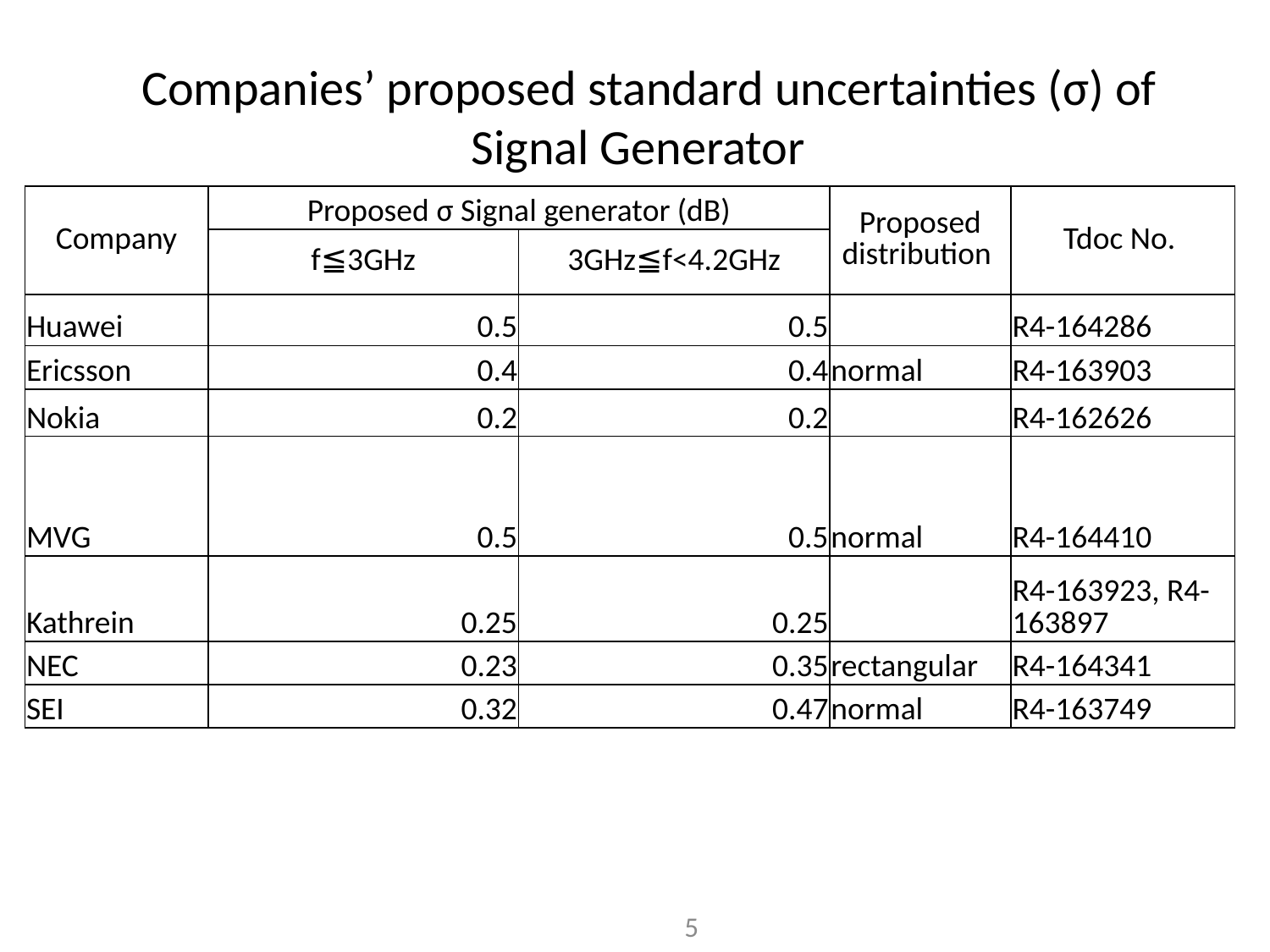

# Companies’ proposed standard uncertainties (σ) of Signal Generator
| Company | Proposed σ Signal generator (dB) |  | Proposed distribution | Tdoc No. |
| --- | --- | --- | --- | --- |
|  | f≦3GHz | 3GHz≦f<4.2GHz |  |  |
| Huawei | 0.5 | 0.5 |  | R4-164286 |
| Ericsson | 0.4 | 0.4 | normal | R4-163903 |
| Nokia | 0.2 | 0.2 |  | R4-162626 |
| MVG | 0.5 | 0.5 | normal | R4-164410 |
| Kathrein | 0.25 | 0.25 |  | R4-163923, R4-163897 |
| NEC | 0.23 | 0.35 | rectangular | R4-164341 |
| SEI | 0.32 | 0.47 | normal | R4-163749 |
5